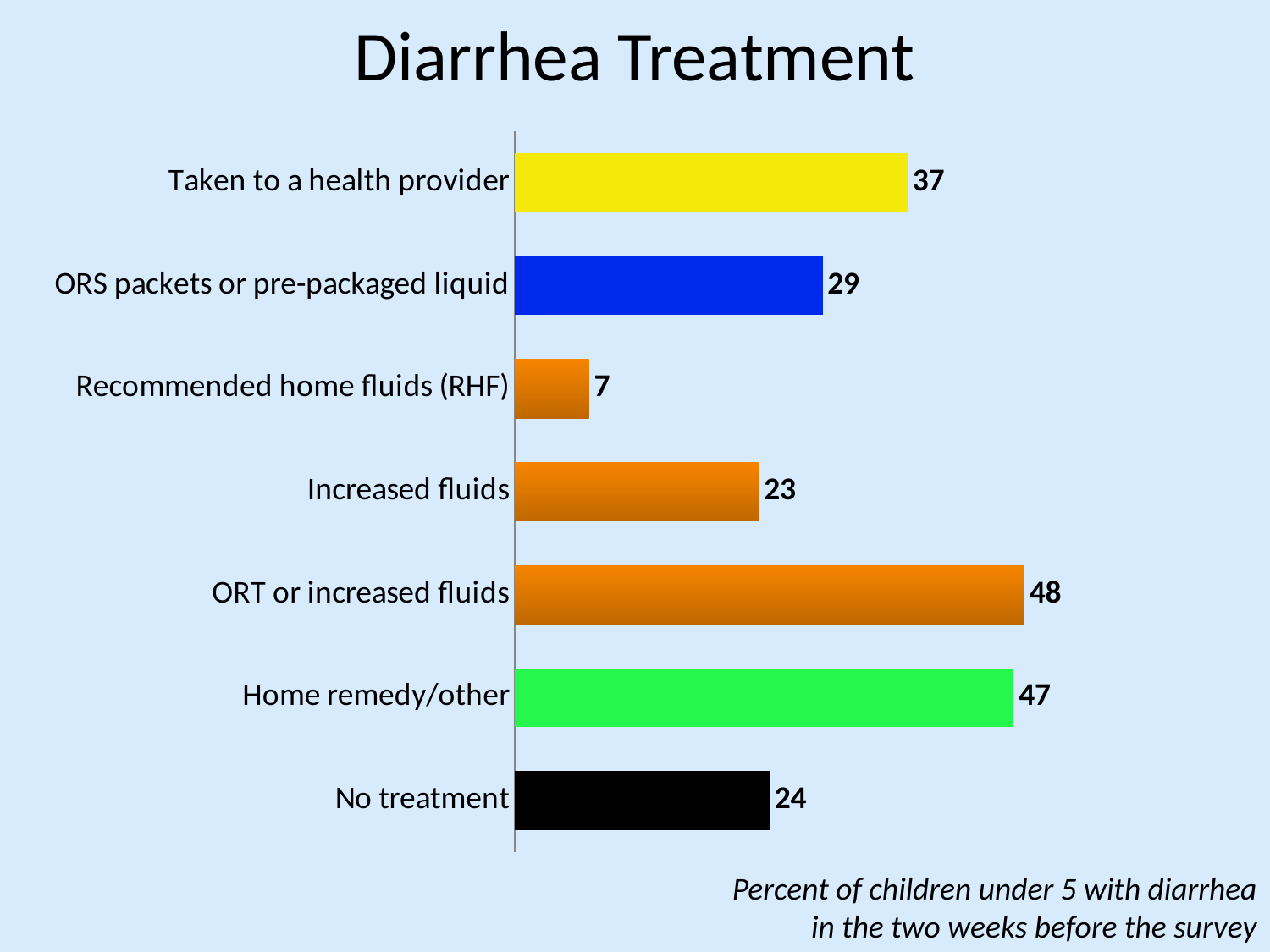

# Diarrhea Treatment

### Chart

| Category | Series 1 |
|---|---|
| No treatment | 24.0 |
| Home remedy/other | 47.0 |
| ORT or increased fluids | 48.0 |
| Increased fluids | 23.0 |
| Recommended home fluids (RHF) | 7.0 |
| ORS packets or pre-packaged liquid | 29.0 |
| Taken to a health provider | 37.0 |
Percent of children under 5 with diarrhea in the two weeks before the survey